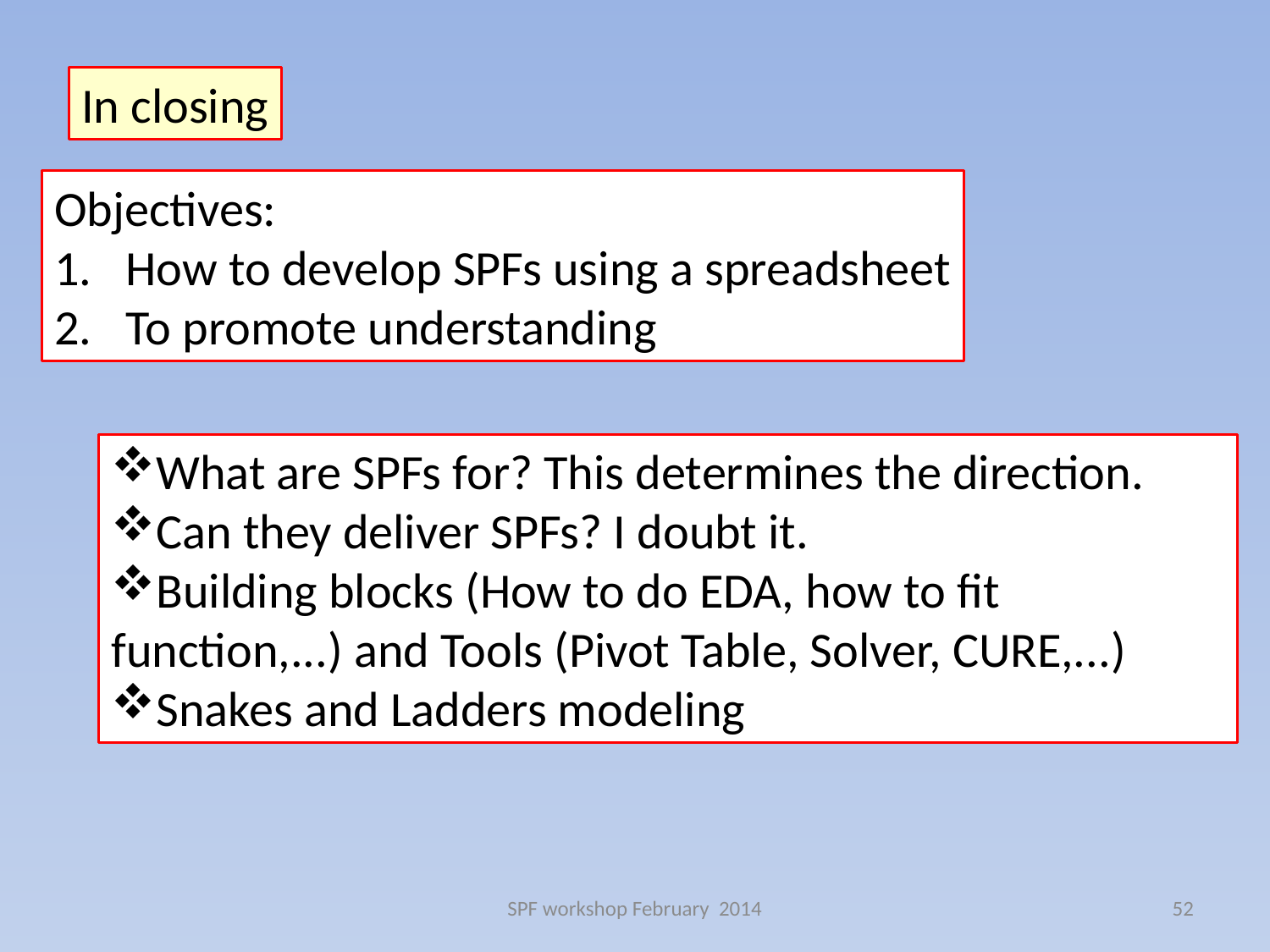

In closing
Objectives:
How to develop SPFs using a spreadsheet
To promote understanding
What are SPFs for? This determines the direction.
Can they deliver SPFs? I doubt it.
Building blocks (How to do EDA, how to fit function,...) and Tools (Pivot Table, Solver, CURE,...)
Snakes and Ladders modeling
SPF workshop February  2014
52